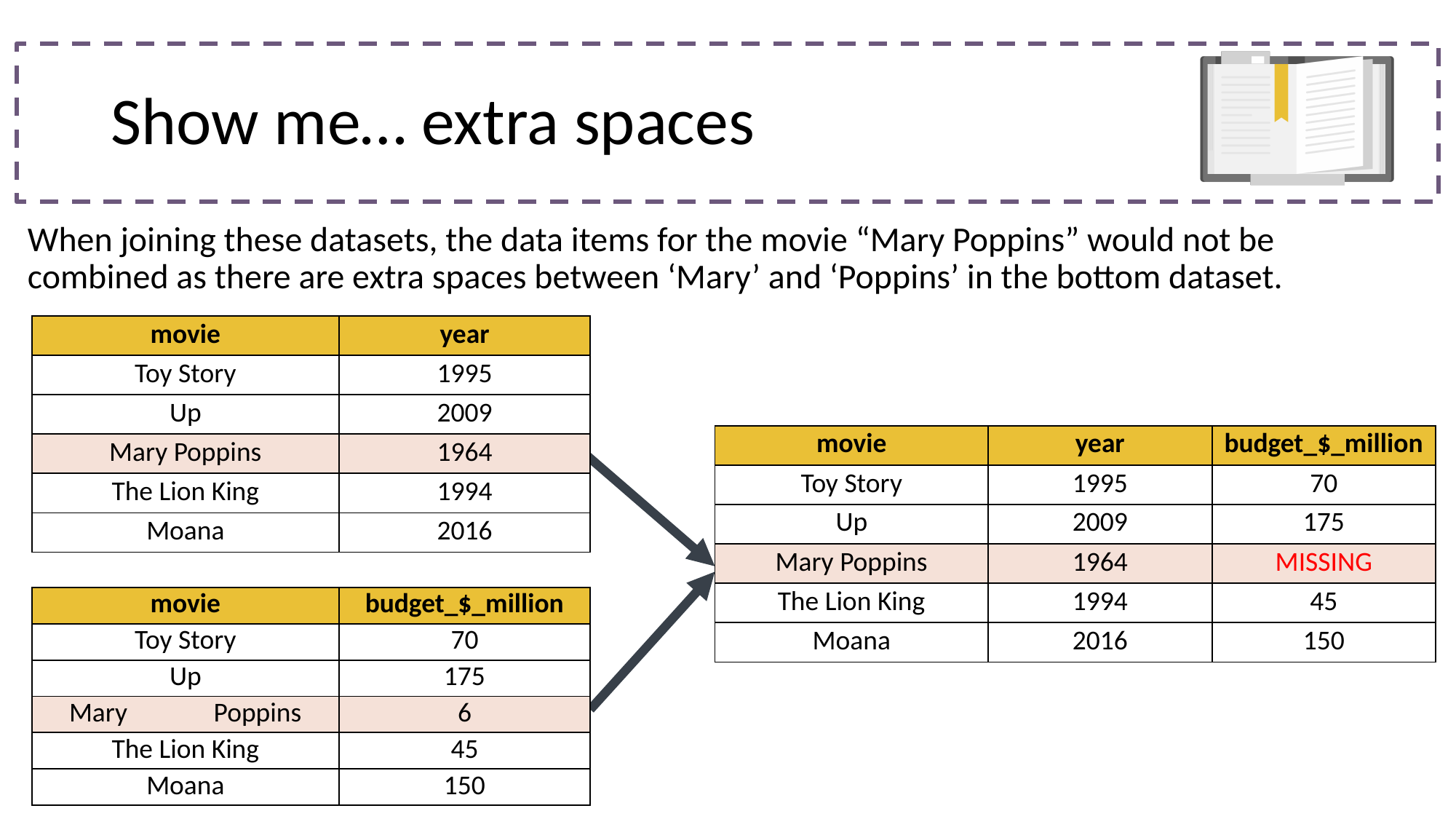

# Show me… extra spaces
When joining these datasets, the data items for the movie “Mary Poppins” would not be combined as there are extra spaces between ‘Mary’ and ‘Poppins’ in the bottom dataset.
| movie | year |
| --- | --- |
| Toy Story | 1995 |
| Up | 2009 |
| Mary Poppins | 1964 |
| The Lion King | 1994 |
| Moana | 2016 |
| movie | year | budget\_$\_million |
| --- | --- | --- |
| Toy Story | 1995 | 70 |
| Up | 2009 | 175 |
| Mary Poppins | 1964 | MISSING |
| The Lion King | 1994 | 45 |
| Moana | 2016 | 150 |
| movie | budget\_$\_million |
| --- | --- |
| Toy Story | 70 |
| Up | 175 |
| Mary Poppins | 6 |
| The Lion King | 45 |
| Moana | 150 |